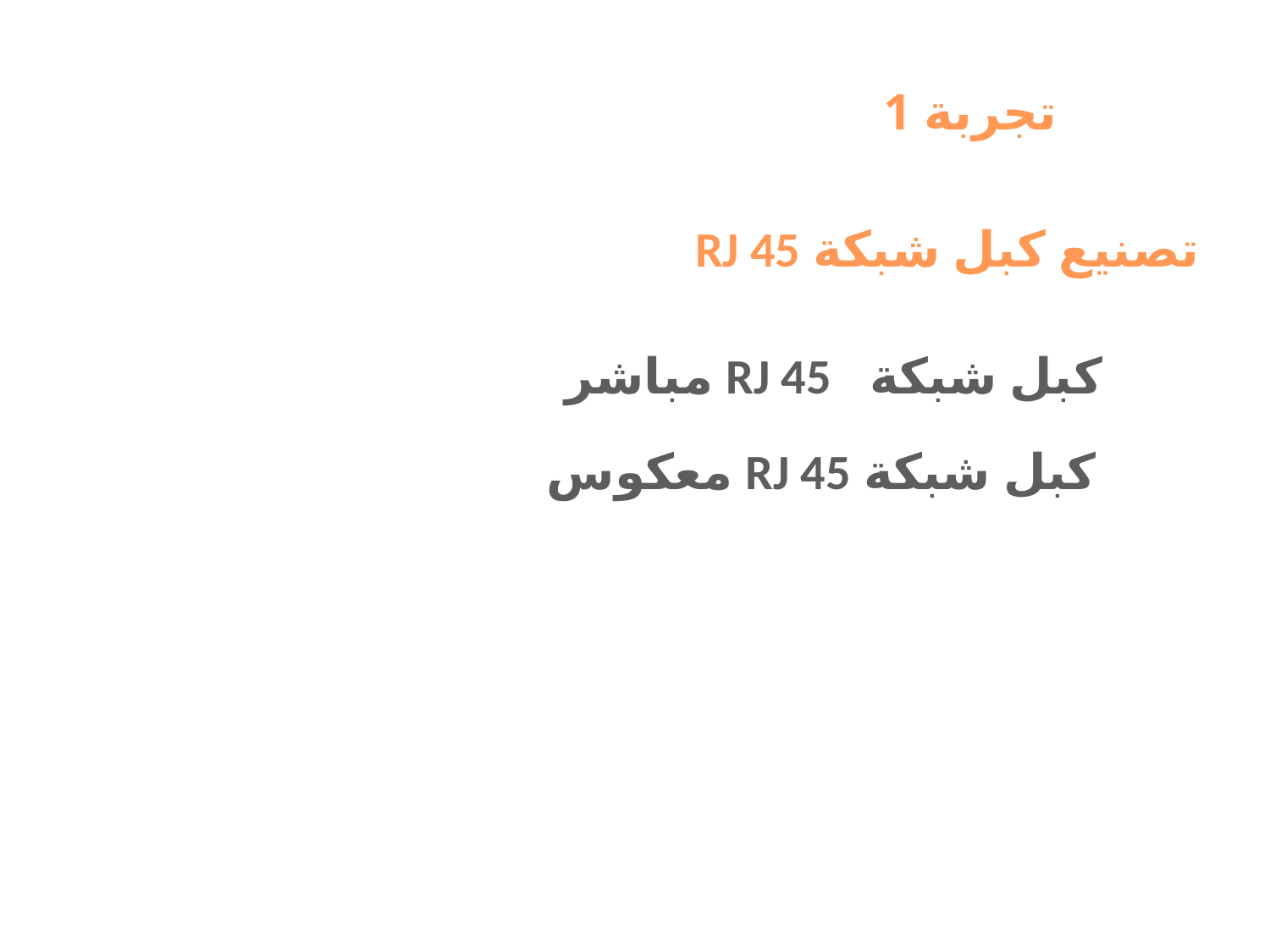

تجربة 1
تصنيع كبل شبكة RJ 45
كبل شبكة   RJ 45 مباشر
كبل شبكة RJ 45 معكوس